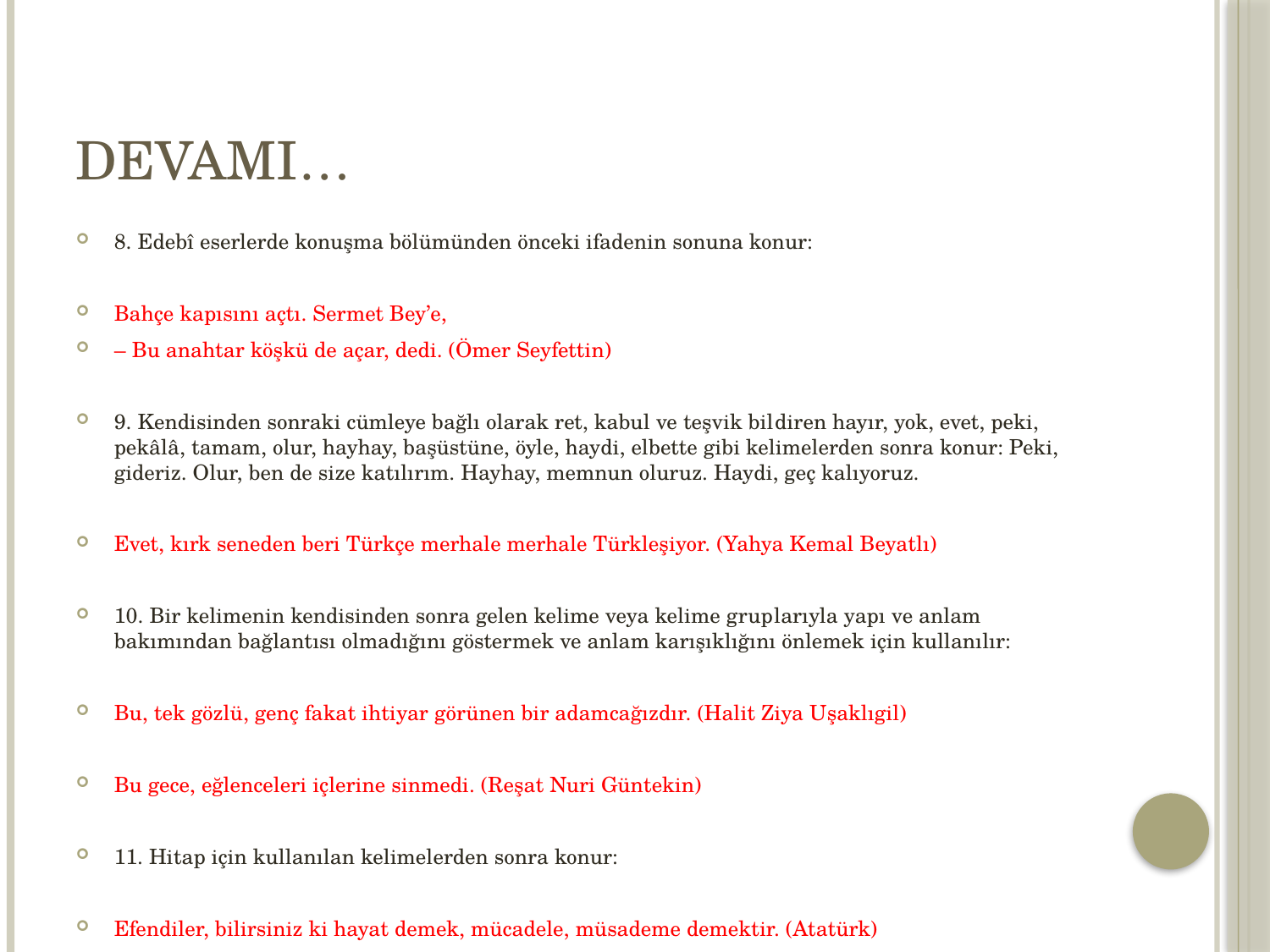

# DEVAMI…
8. Edebî eserlerde konuşma bölümünden önceki ifadenin sonuna konur:

Bahçe kapısını açtı. Sermet Bey’e,
– Bu anahtar köşkü de açar, dedi. (Ömer Seyfettin)

9. Kendisinden sonraki cümleye bağlı olarak ret, kabul ve teşvik bil­diren hayır, yok, evet, peki, pekâlâ, tamam, olur, hayhay, başüstüne, öyle, haydi, elbette gibi kelimelerden sonra konur: Peki, gideriz. Olur, ben de size katılırım. Hayhay, memnun oluruz. Haydi, geç kalıyoruz.

Evet, kırk seneden beri Türkçe merhale merhale Türkleşiyor. (Yahya Kemal Beyatlı)

10. Bir kelimenin kendisinden sonra gelen kelime veya kelime grup­larıyla yapı ve anlam bakımından bağlantısı olmadığını göstermek ve anlam karışıklığını önlemek için kullanılır:

Bu, tek gözlü, genç fakat ihtiyar görünen bir adamcağızdır. (Halit Ziya Uşaklıgil)

Bu gece, eğlenceleri içlerine sinmedi. (Reşat Nuri Güntekin)

11. Hitap için kullanılan kelimelerden sonra konur:

Efendiler, bilirsiniz ki hayat demek, mücadele, müsademe demektir. (Atatürk)